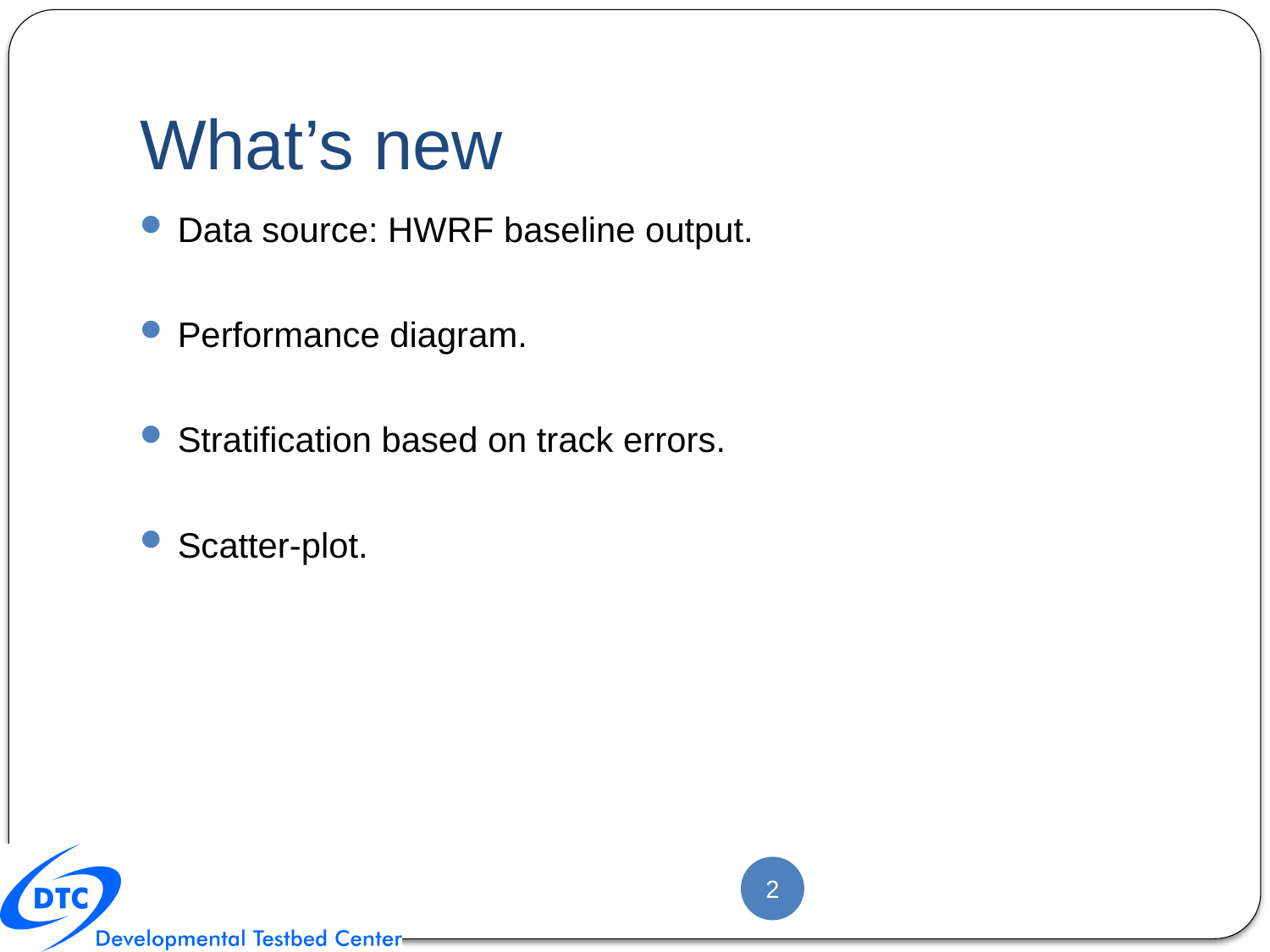

# What’s new
Data source: HWRF baseline output.

Performance diagram.

Stratification based on track errors.

Scatter-plot.
2